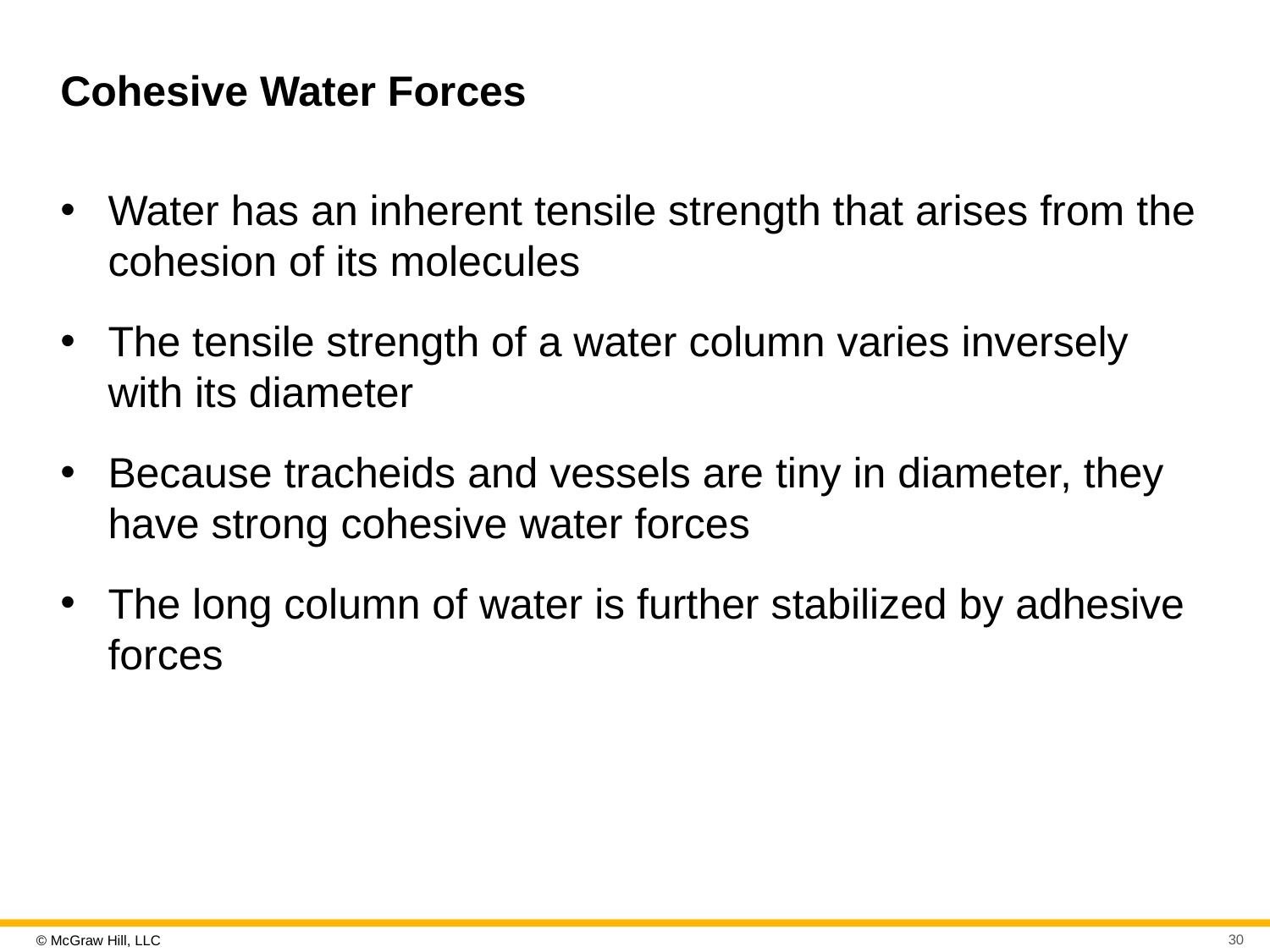

# Cohesive Water Forces
Water has an inherent tensile strength that arises from the cohesion of its molecules
The tensile strength of a water column varies inversely with its diameter
Because tracheids and vessels are tiny in diameter, they have strong cohesive water forces
The long column of water is further stabilized by adhesive forces
30